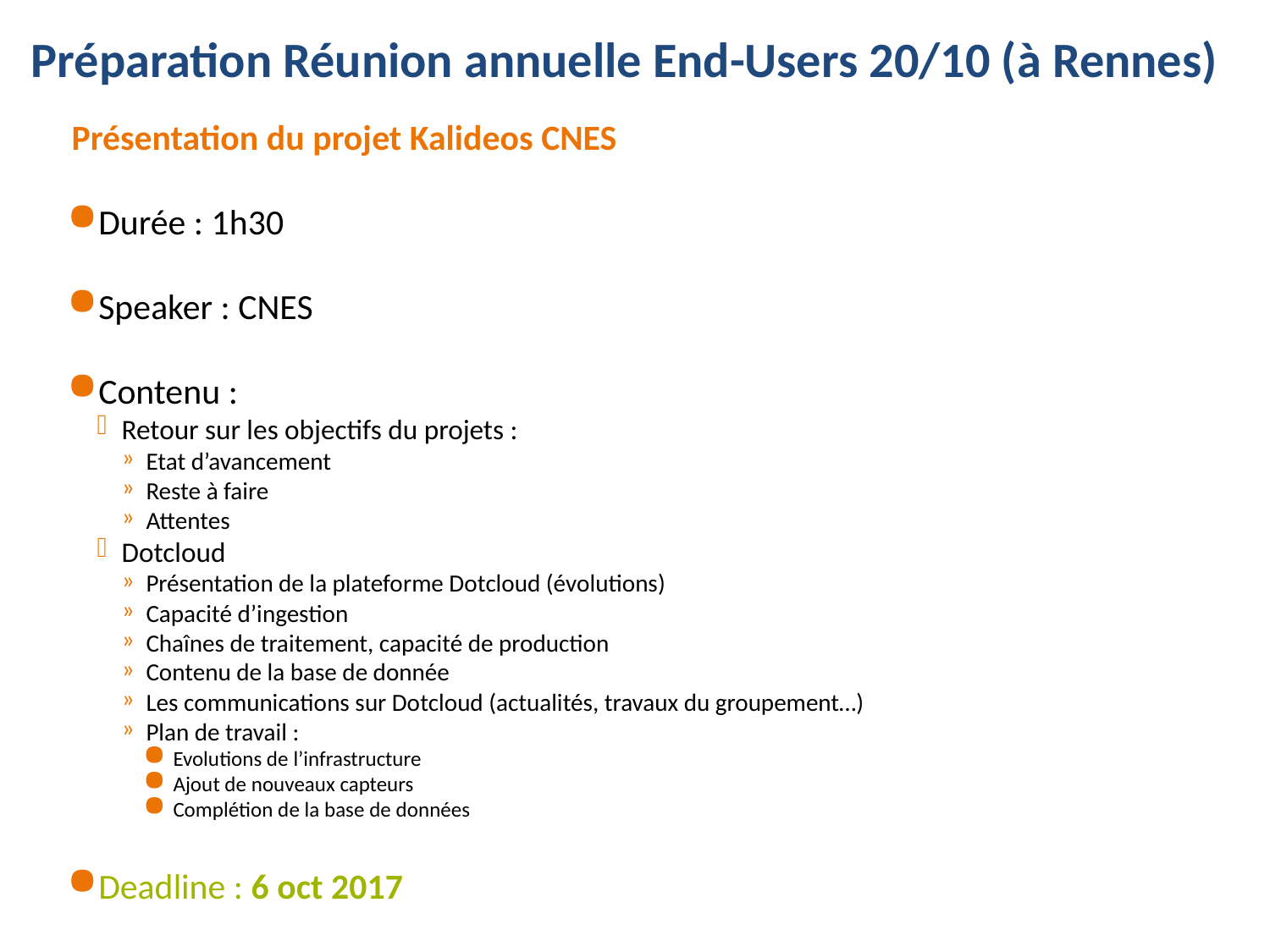

Préparation Réunion annuelle End-Users 20/10 (à Rennes)
Présentation du projet Kalideos CNES

Durée : 1h30

Speaker : CNES

Contenu :
Retour sur les objectifs du projets :
Etat d’avancement
Reste à faire
Attentes
Dotcloud
Présentation de la plateforme Dotcloud (évolutions)
Capacité d’ingestion
Chaînes de traitement, capacité de production
Contenu de la base de donnée
Les communications sur Dotcloud (actualités, travaux du groupement…)
Plan de travail :
Evolutions de l’infrastructure
Ajout de nouveaux capteurs
Complétion de la base de données

Deadline : 6 oct 2017